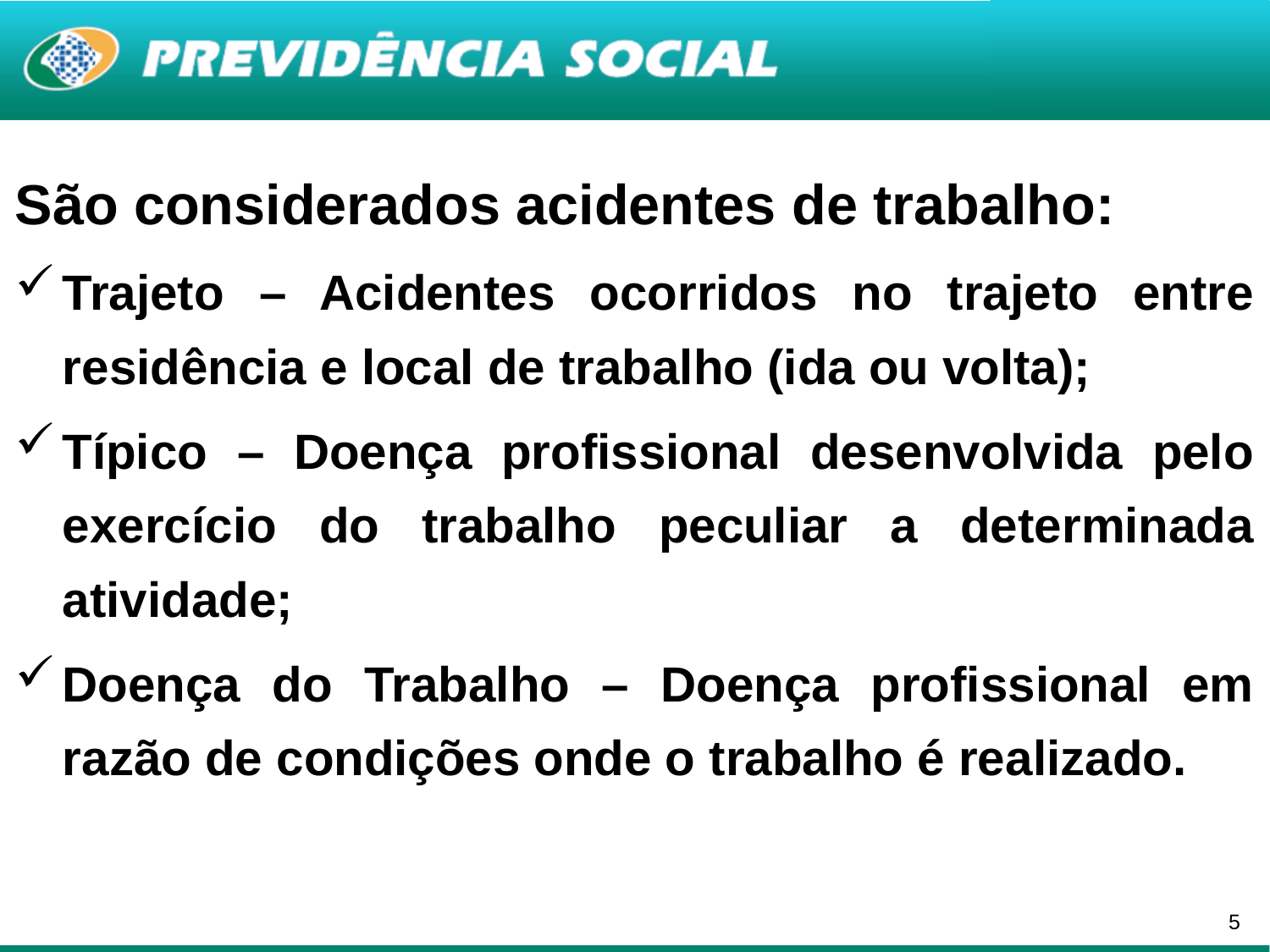

São considerados acidentes de trabalho:
Trajeto – Acidentes ocorridos no trajeto entre residência e local de trabalho (ida ou volta);
Típico – Doença profissional desenvolvida pelo exercício do trabalho peculiar a determinada atividade;
Doença do Trabalho – Doença profissional em razão de condições onde o trabalho é realizado.